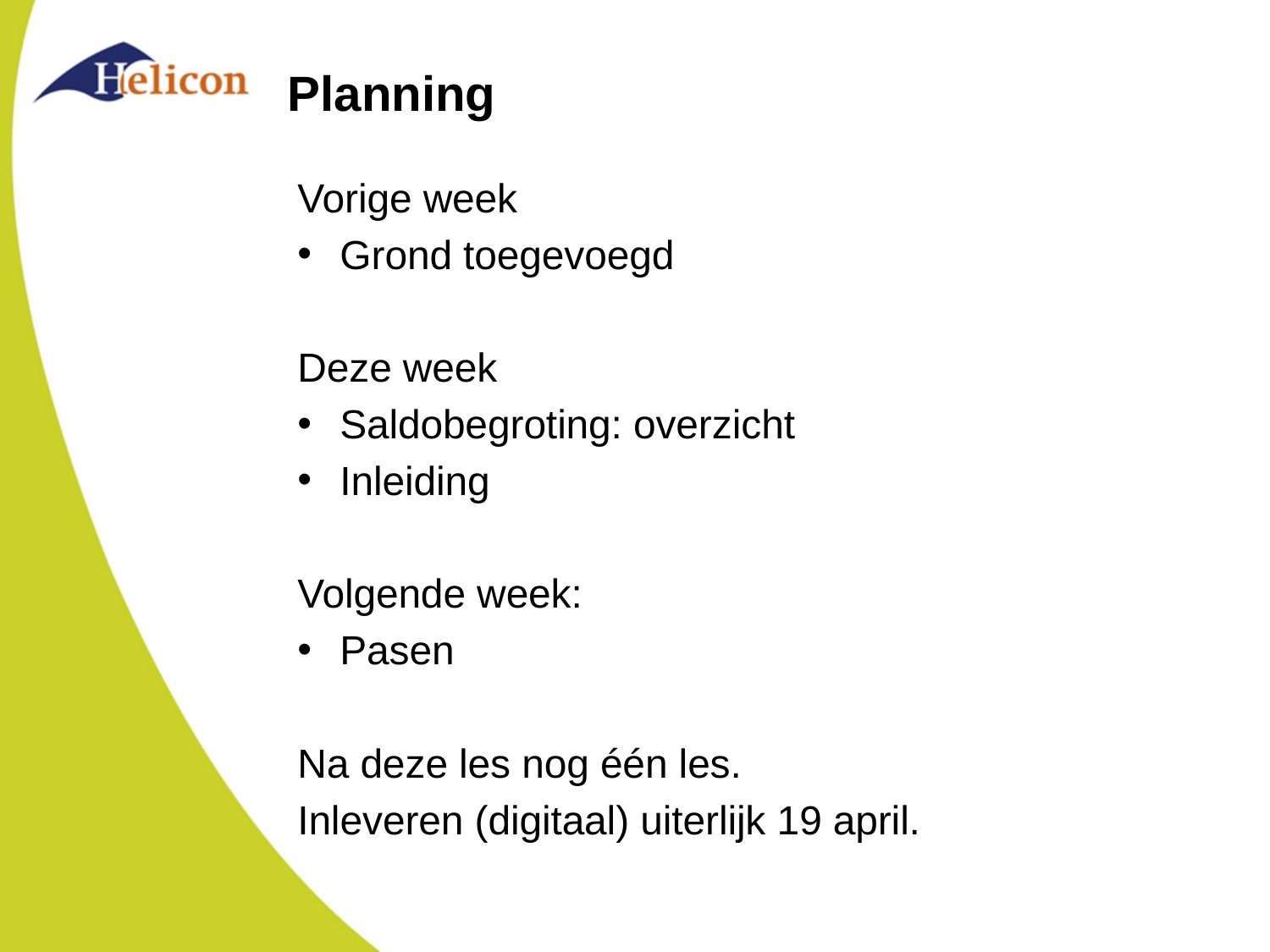

# Planning
Vorige week
Grond toegevoegd

Deze week
Saldobegroting: overzicht
Inleiding

Volgende week:
Pasen

Na deze les nog één les.
Inleveren (digitaal) uiterlijk 19 april.